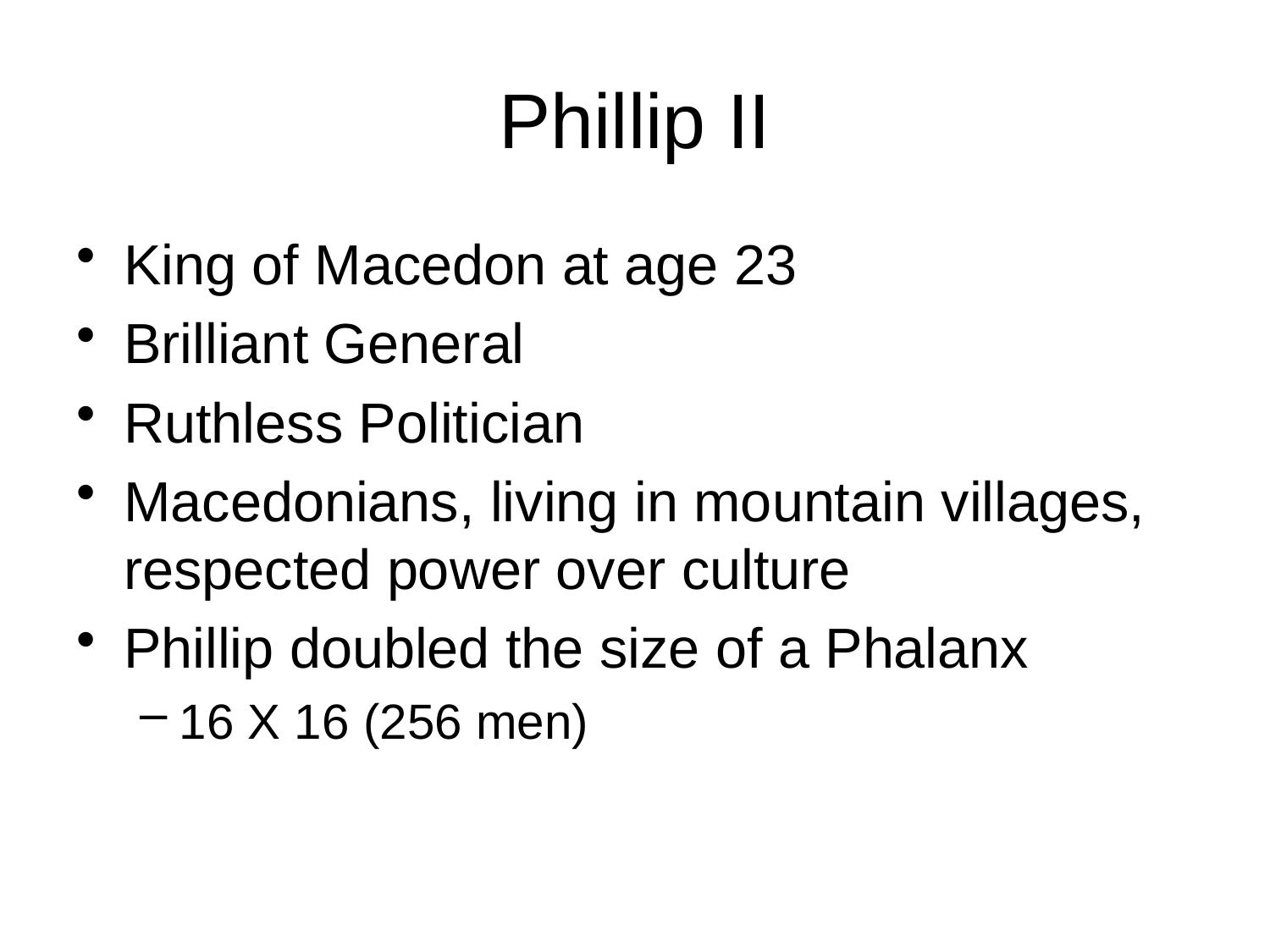

# Phillip II
King of Macedon at age 23
Brilliant General
Ruthless Politician
Macedonians, living in mountain villages, respected power over culture
Phillip doubled the size of a Phalanx
16 X 16 (256 men)